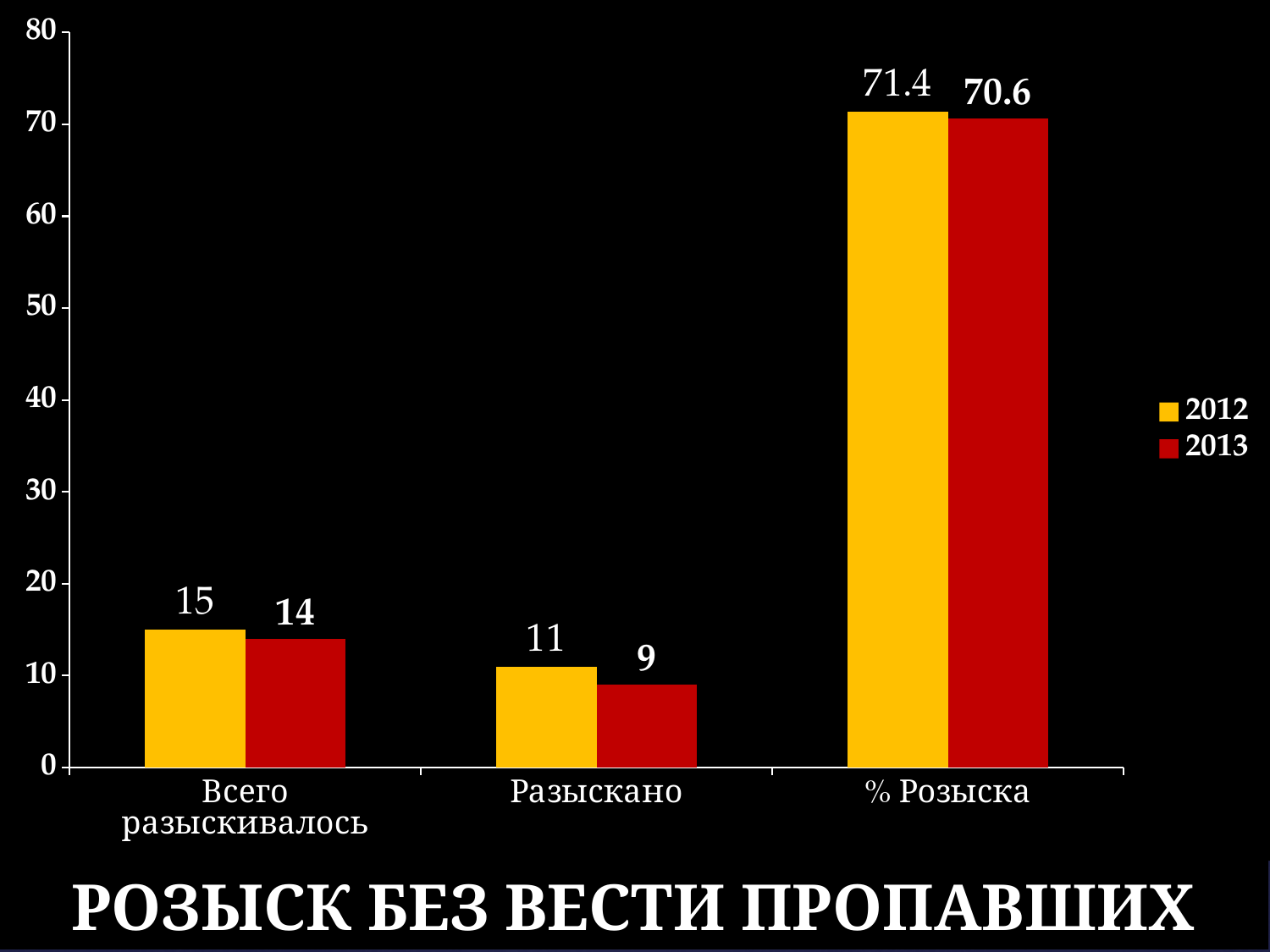

### Chart

| Category | 2012 | 2013 |
|---|---|---|
| Всего разыскивалось | 15.0 | 14.0 |
| Разыскано | 11.0 | 9.0 |
| % Розыска | 71.4 | 70.6 |
РОЗЫСК БЕЗ ВЕСТИ ПРОПАВШИХ